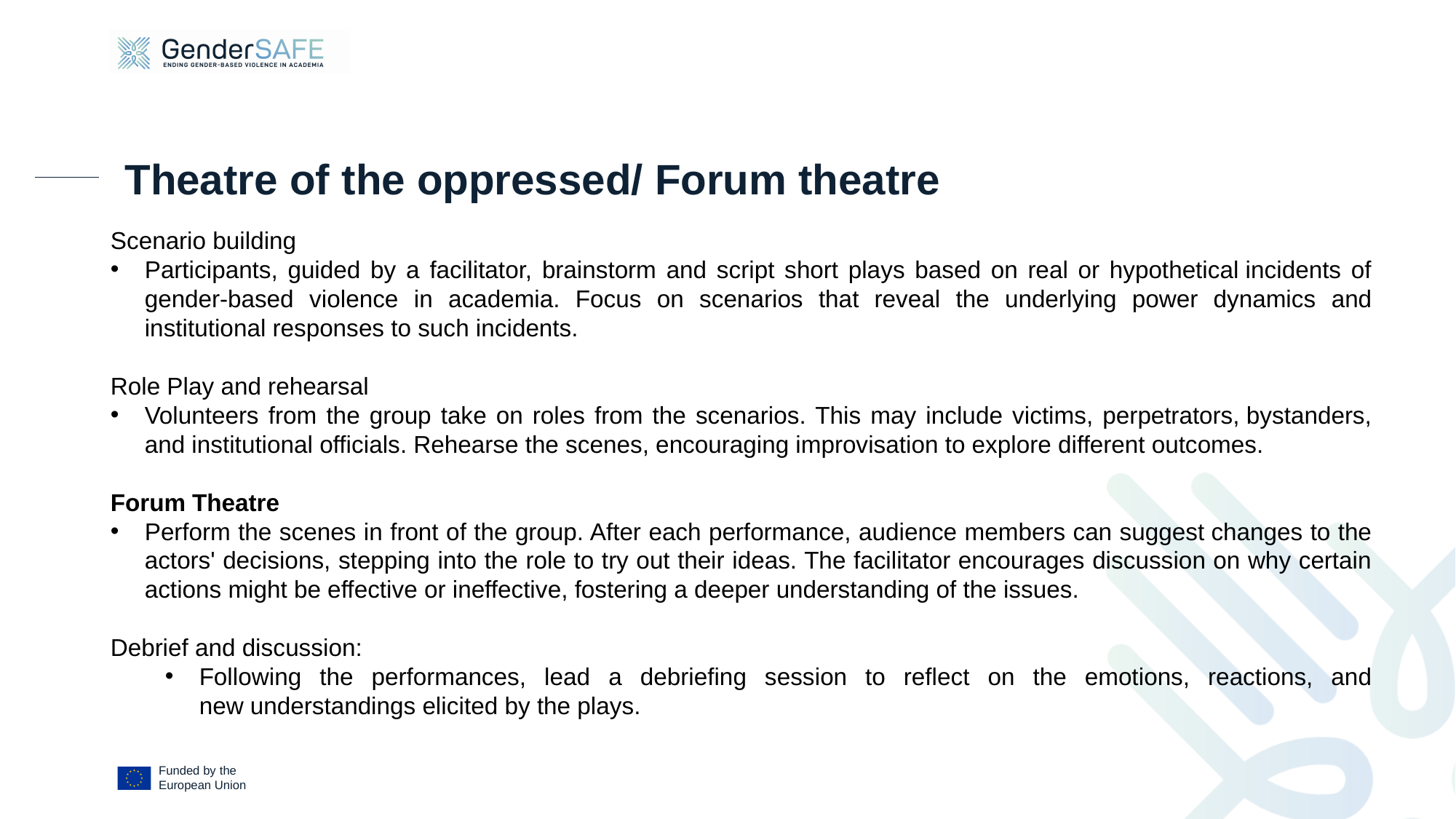

# Theatre of the oppressed/ Forum theatre

Scenario building
Participants, guided by a facilitator, brainstorm and script short plays based on real or hypothetical incidents of gender-based violence in academia. Focus on scenarios that reveal the underlying power dynamics and institutional responses to such incidents.

Role Play and rehearsal
Volunteers from the group take on roles from the scenarios. This may include victims, perpetrators, bystanders, and institutional officials. Rehearse the scenes, encouraging improvisation to explore different outcomes.

Forum Theatre
Perform the scenes in front of the group. After each performance, audience members can suggest changes to the actors' decisions, stepping into the role to try out their ideas. The facilitator encourages discussion on why certain actions might be effective or ineffective, fostering a deeper understanding of the issues.

Debrief and discussion:
Following the performances, lead a debriefing session to reflect on the emotions, reactions, and new understandings elicited by the plays.